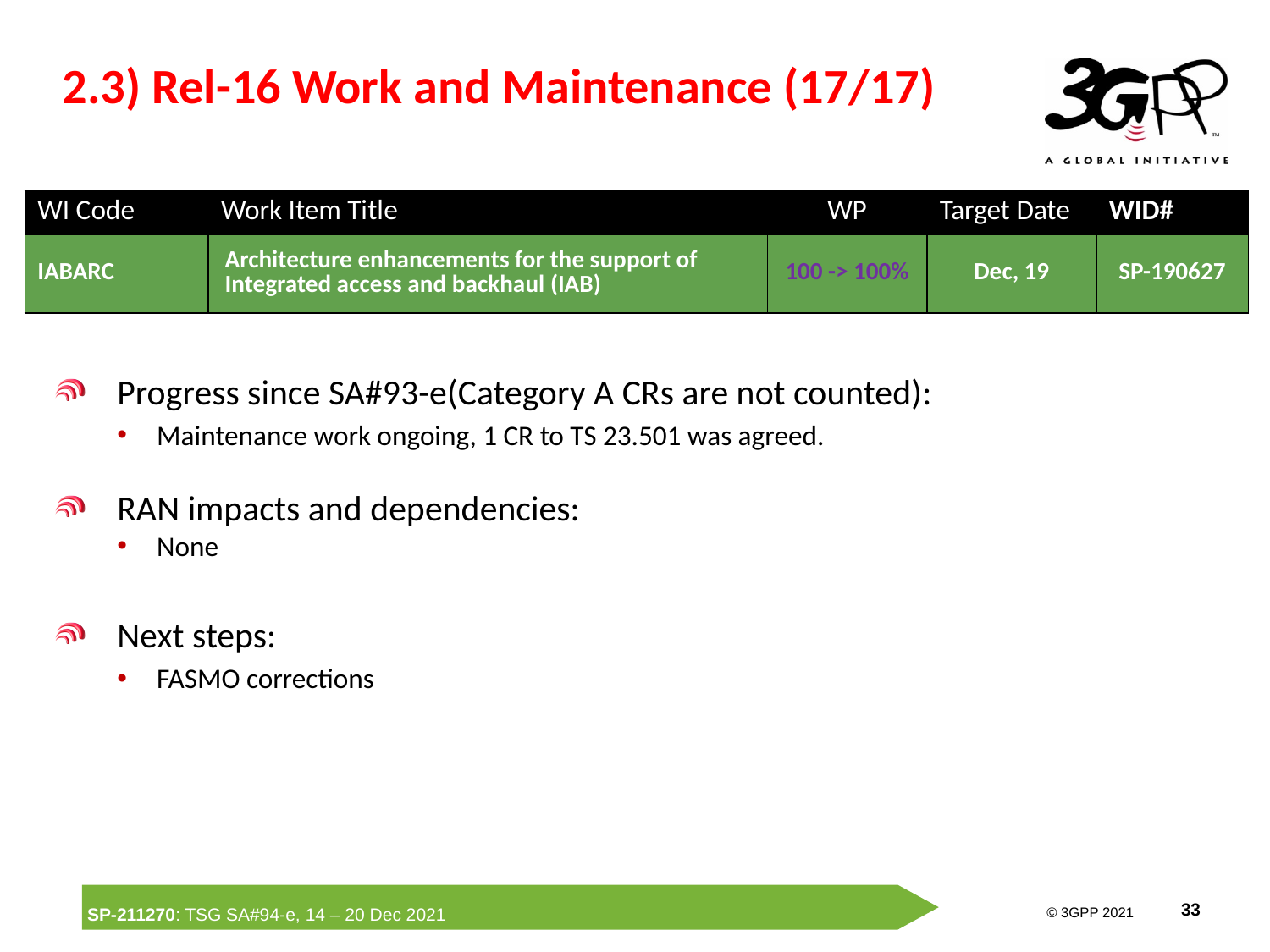

# 2.3) Rel-16 Work and Maintenance (17/17)
| WI Code | Work Item Title | WP | Target Date | WID# |
| --- | --- | --- | --- | --- |
| IABARC | Architecture enhancements for the support of Integrated access and backhaul (IAB) | 100 -> 100% | Dec, 19 | SP-190627 |
Progress since SA#93-e(Category A CRs are not counted):
Maintenance work ongoing, 1 CR to TS 23.501 was agreed.

RAN impacts and dependencies:
None

Next steps:
FASMO corrections